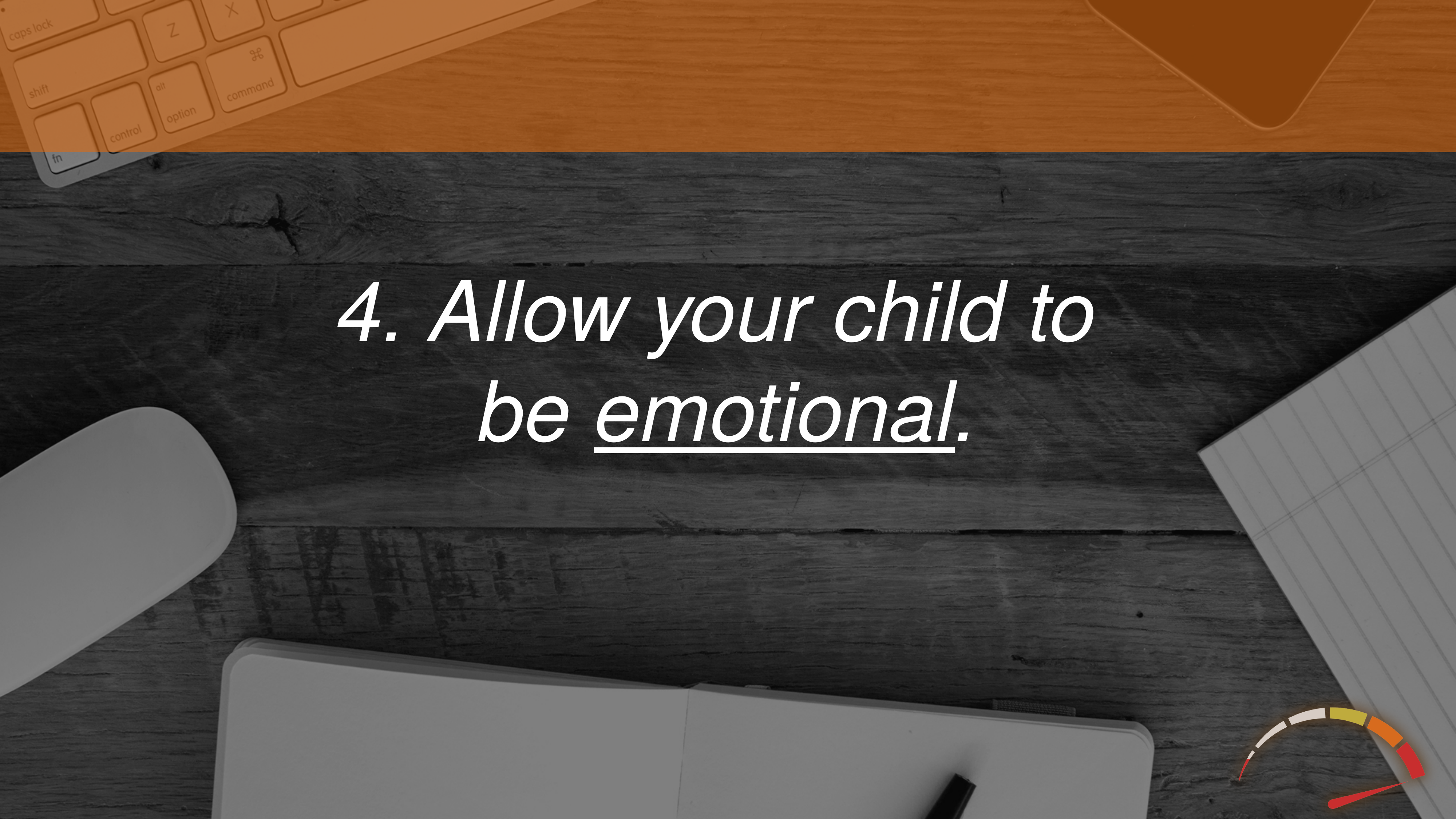

4. Allow your child to
be emotional.